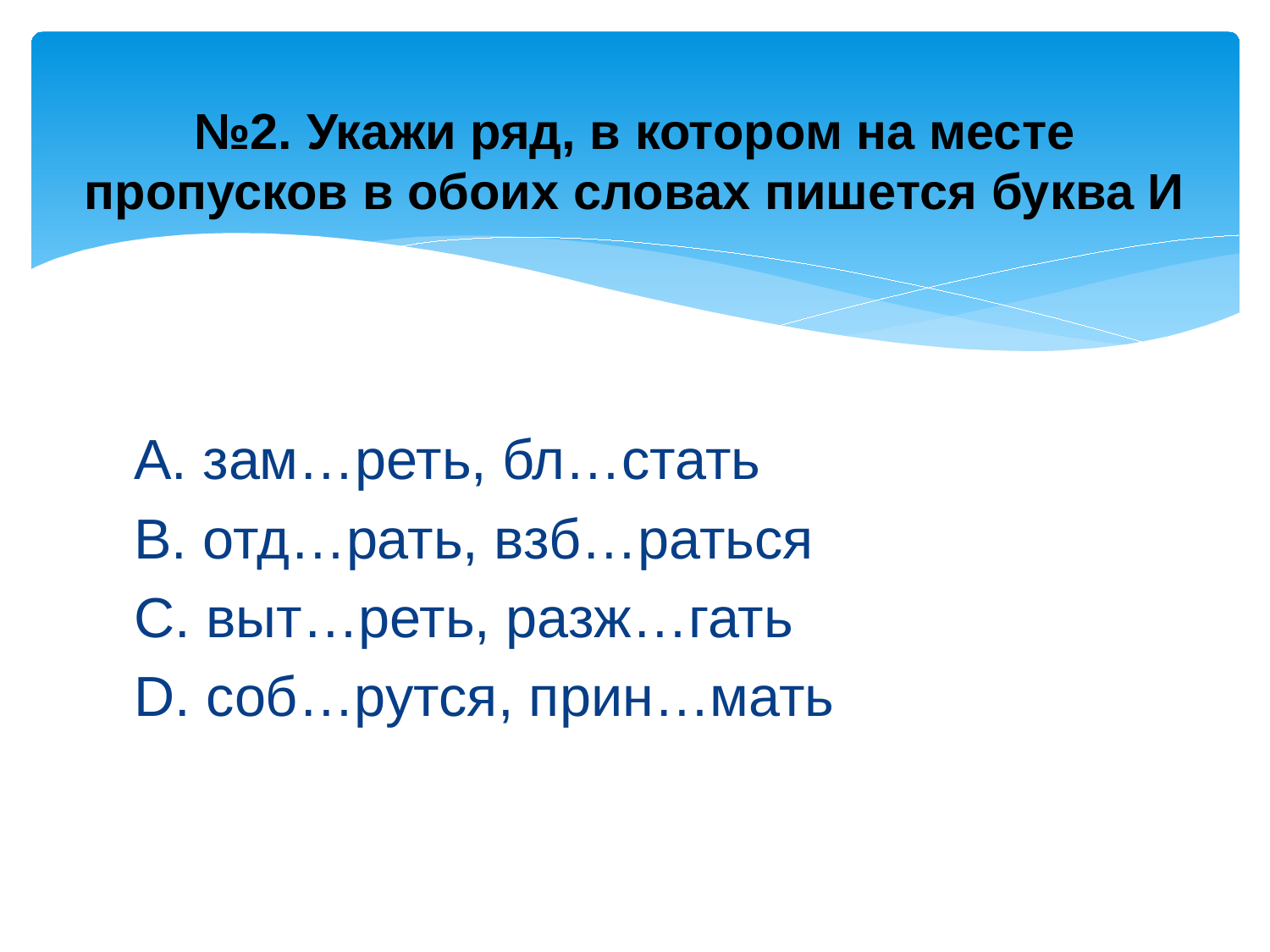

# №2. Укажи ряд, в котором на месте пропусков в обоих словах пишется буква И
А. зам…реть, бл…стать
В. отд…рать, взб…раться
С. выт…реть, разж…гать
D. соб…рутся, прин…мать